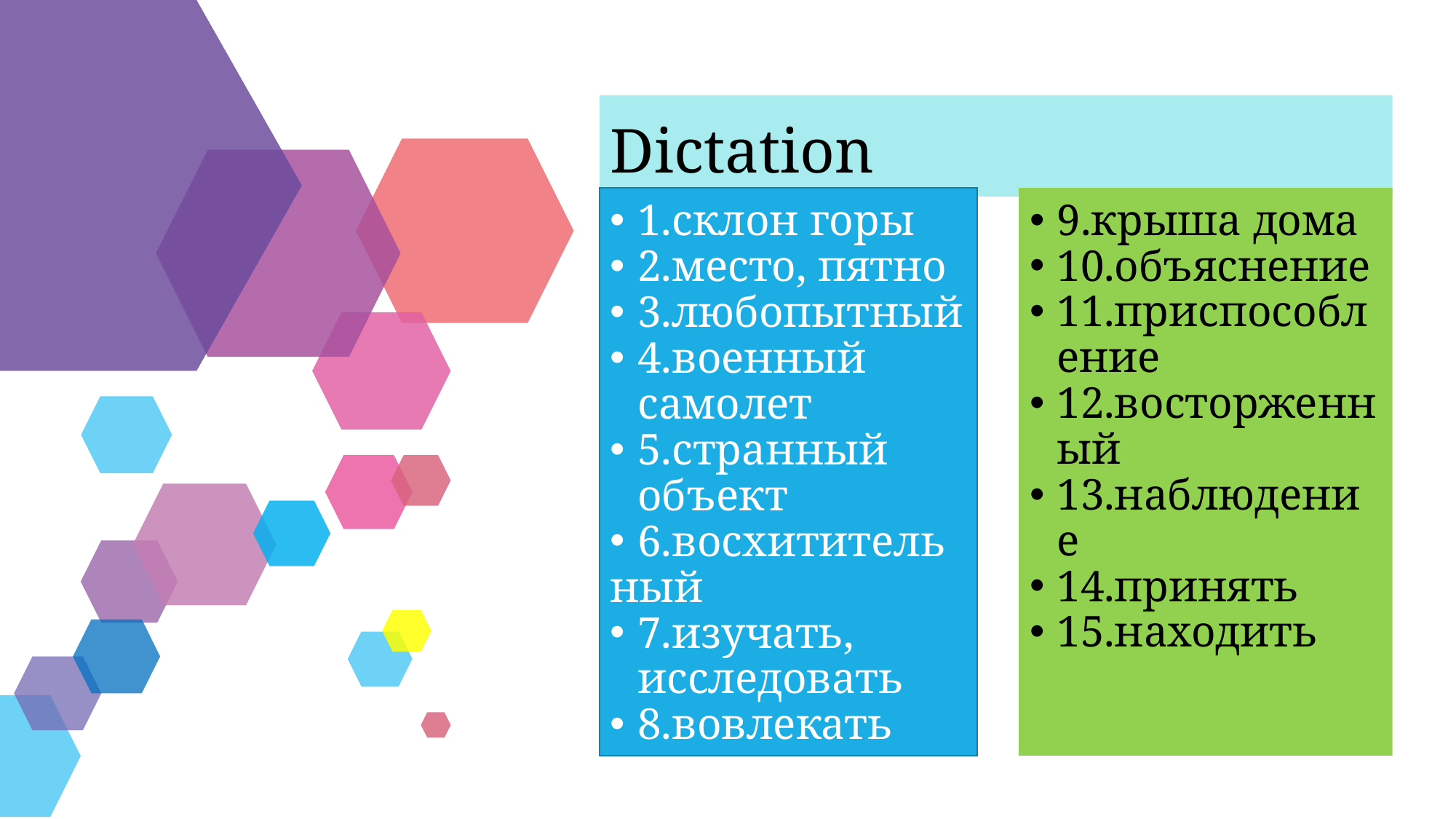

# Dictation
1.склон горы
2.место, пятно
3.любопытный
4.военный самолет
5.странный объект
6.восхититель
ный
7.изучать, исследовать
8.вовлекать
9.крыша дома
10.объяснение
11.приспособление
12.восторженный
13.наблюдение
14.принять
15.находить